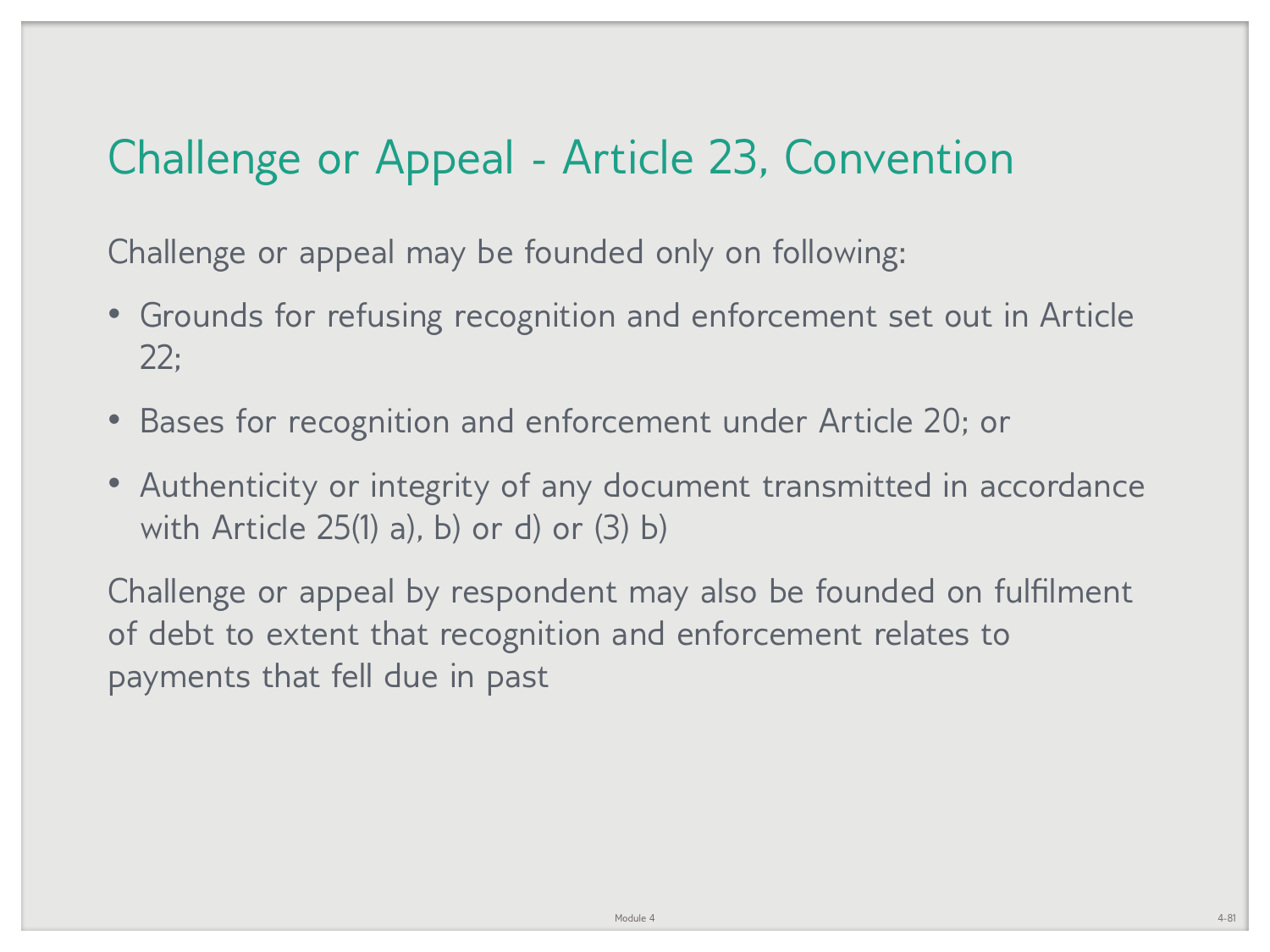

# Challenge or Appeal - Article 23, Convention
Challenge or appeal may be founded only on following:
Grounds for refusing recognition and enforcement set out in Article 22;
Bases for recognition and enforcement under Article 20; or
Authenticity or integrity of any document transmitted in accordance with Article 25(1) a), b) or d) or (3) b)
Challenge or appeal by respondent may also be founded on fulfilment of debt to extent that recognition and enforcement relates to payments that fell due in past
Module 4
4-81